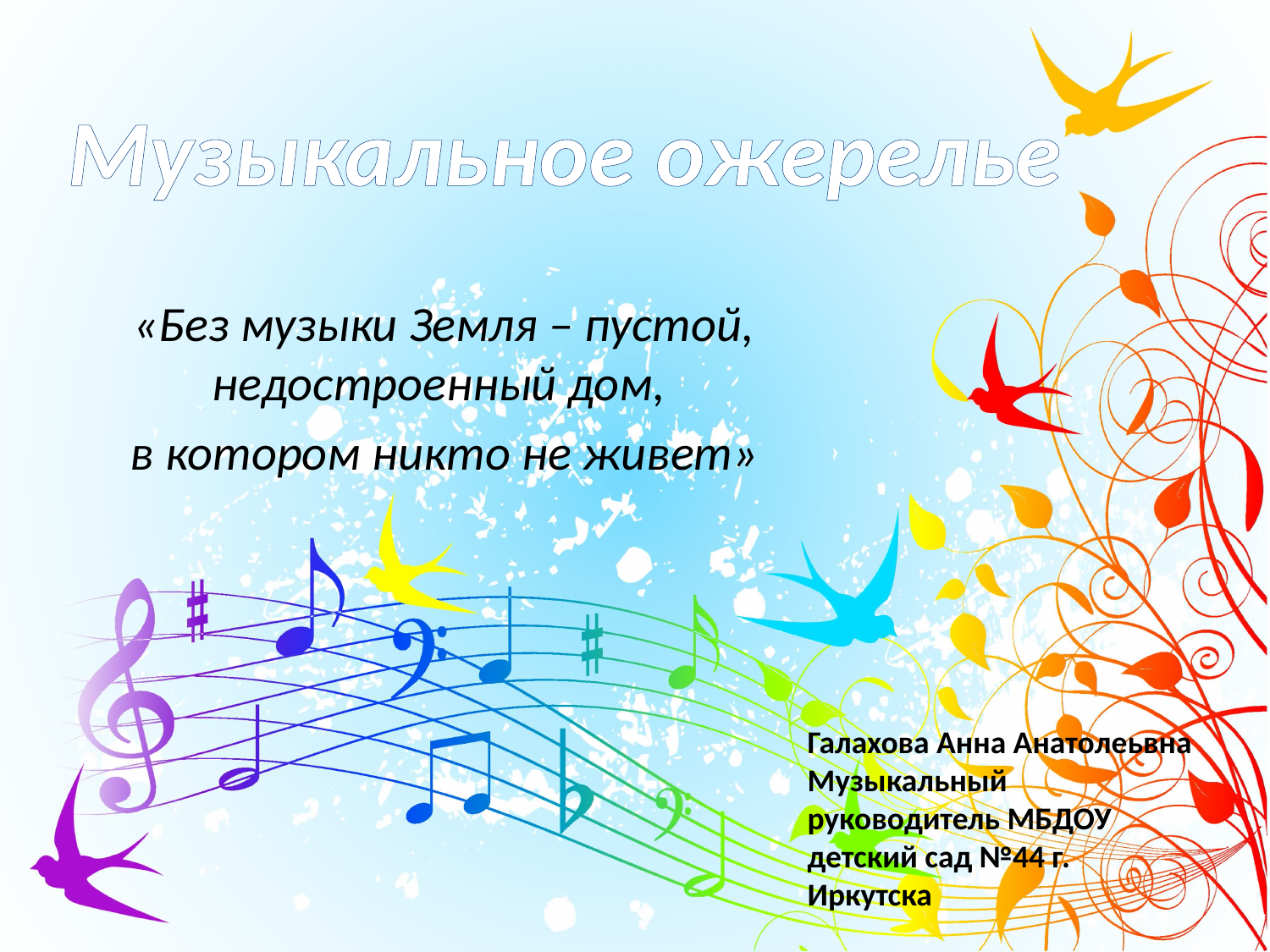

# Музыкальное ожерелье
«Без музыки Земля – пустой, недостроенный дом,
в котором никто не живет»
Галахова Анна Анатолеьвна
Музыкальный руководитель МБДОУ детский сад №44 г. Иркутска